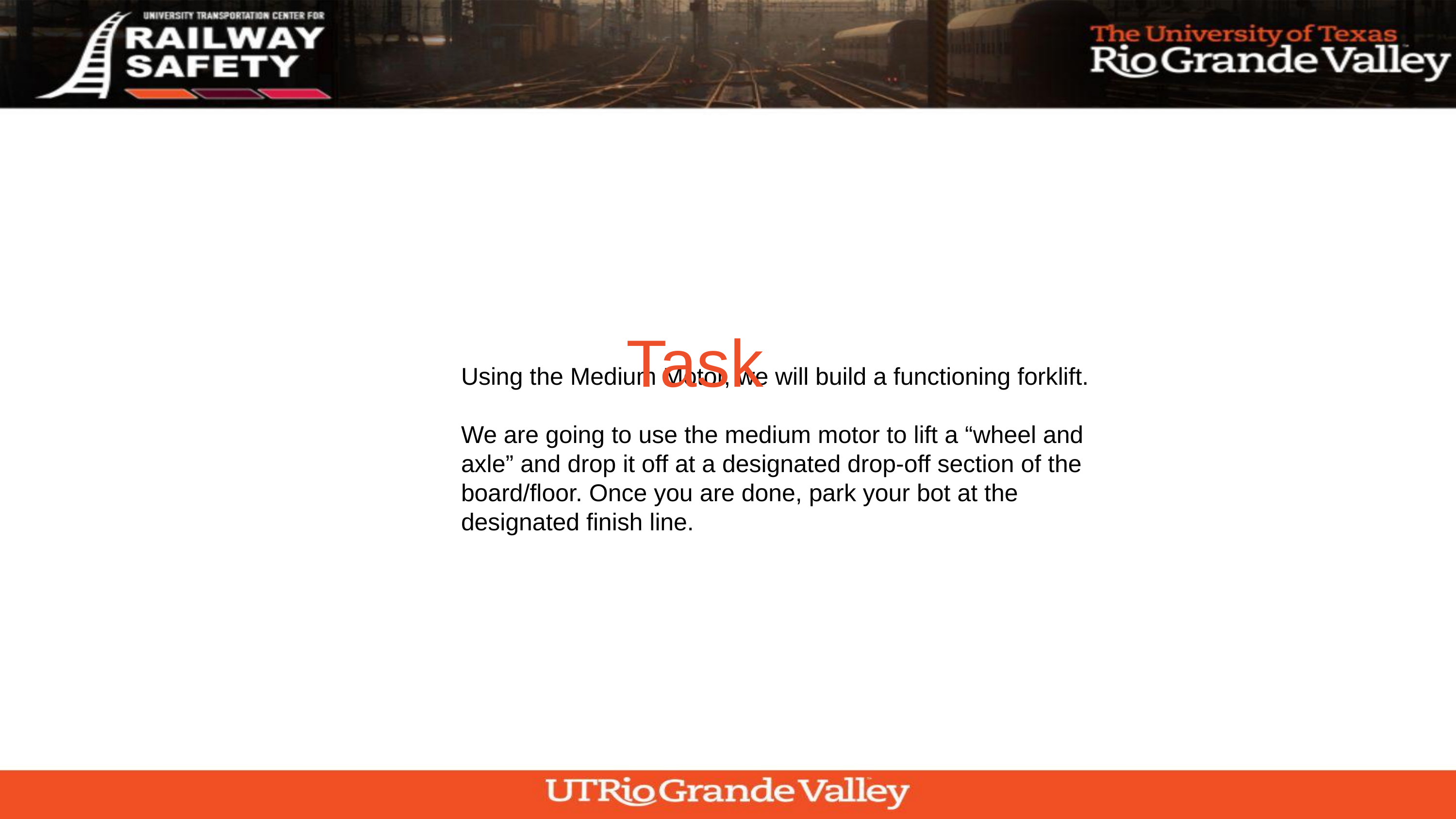

Task
Using the Medium Motor, we will build a functioning forklift.

We are going to use the medium motor to lift a “wheel and axle” and drop it off at a designated drop-off section of the board/floor. Once you are done, park your bot at the designated finish line.